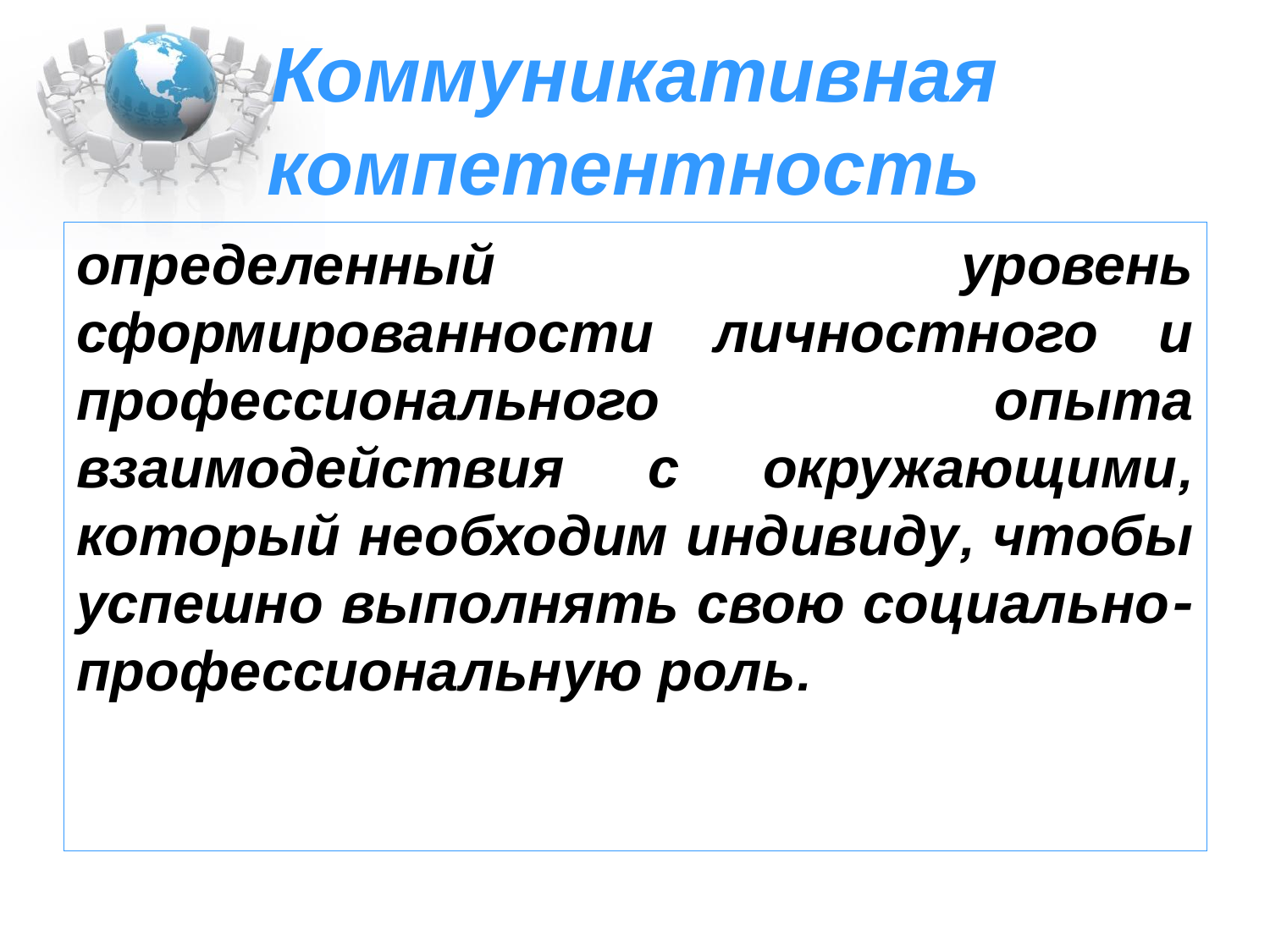

# Коммуникативная компетентность
определенный уровень сформированности личностного и профессионального опыта взаимодействия с окружающими, который необходим индивиду, чтобы успешно выполнять свою социально-профессиональную роль.